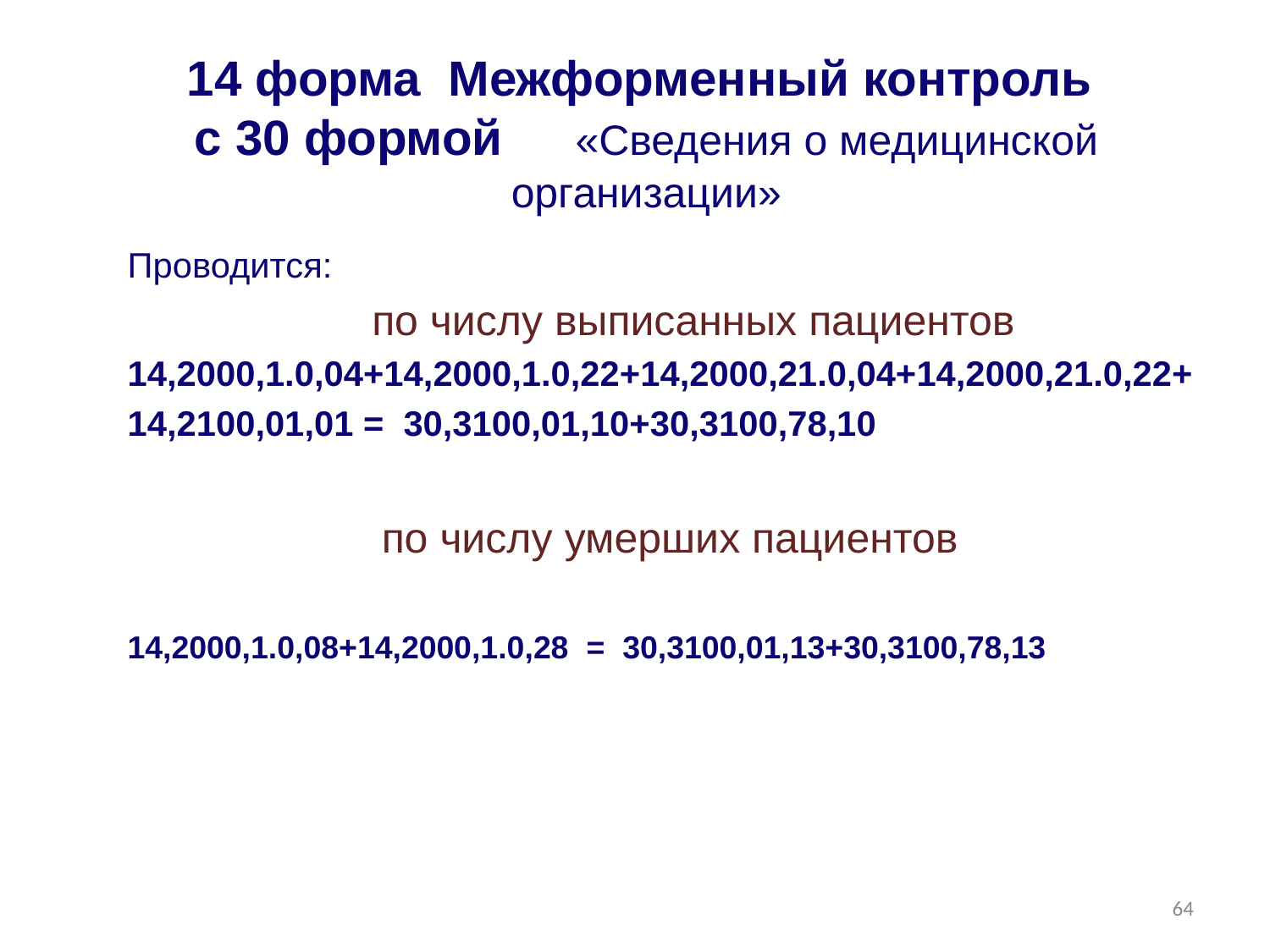

14 форма  Межформенный контроль
с 30 формой 	«Сведения о медицинской организации»
Проводится:
     по числу выписанных пациентов
14,2000,1.0,04+14,2000,1.0,22+14,2000,21.0,04+14,2000,21.0,22+
14,2100,01,01 =  30,3100,01,10+30,3100,78,10

 по числу умерших пациентов

14,2000,1.0,08+14,2000,1.0,28  =  30,3100,01,13+30,3100,78,13

64